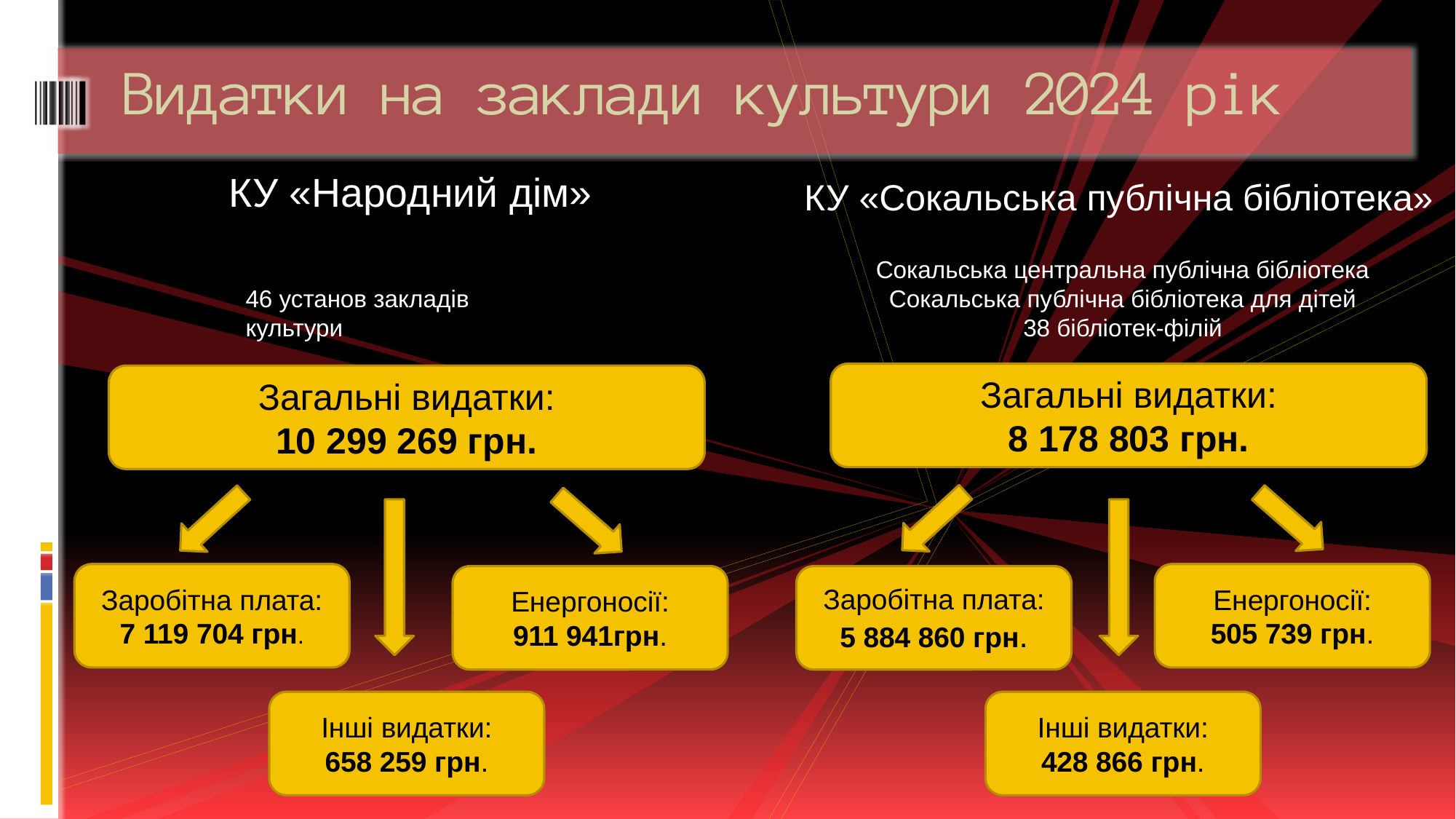

# Видатки на заклади культури 2024 рік
КУ «Народний дім»
КУ «Сокальська публічна бібліотека»
Сокальська центральна публічна бібліотека
Сокальська публічна бібліотека для дітей
38 бібліотек-філій
46 установ закладів культури
Загальні видатки:
8 178 803 грн.
Загальні видатки:
10 299 269 грн.

Енергоносії:
505 739 грн.
Заробітна плата:
7 119 704 грн.
Енергоносії:
911 941грн.
Заробітна плата:
5 884 860 грн.
Інші видатки:
428 866 грн.
Інші видатки:
658 259 грн.